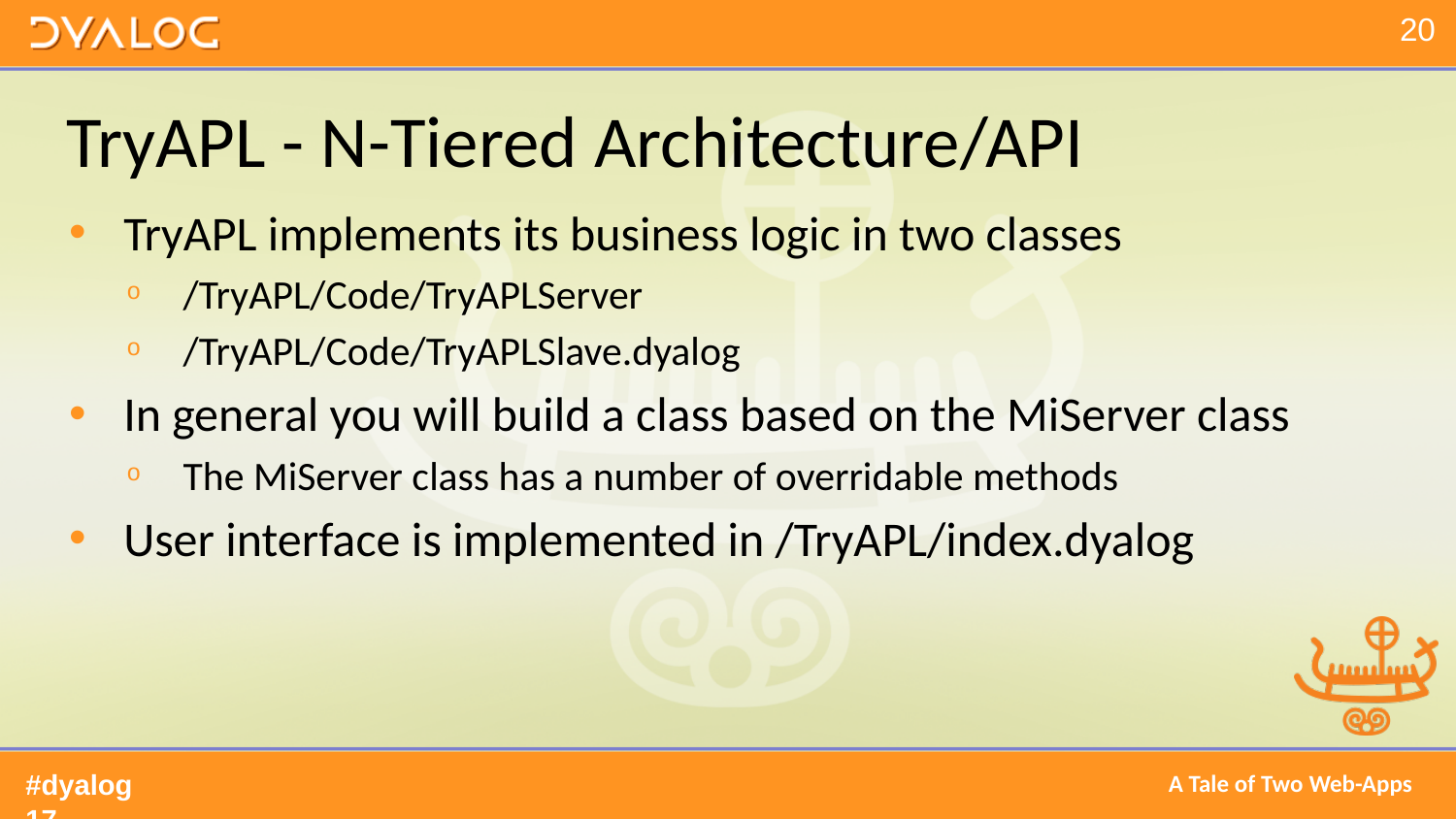

# TryAPL - N-Tiered Architecture/API
TryAPL implements its business logic in two classes
/TryAPL/Code/TryAPLServer
/TryAPL/Code/TryAPLSlave.dyalog
In general you will build a class based on the MiServer class
The MiServer class has a number of overridable methods
User interface is implemented in /TryAPL/index.dyalog
A Tale of Two Web-Apps